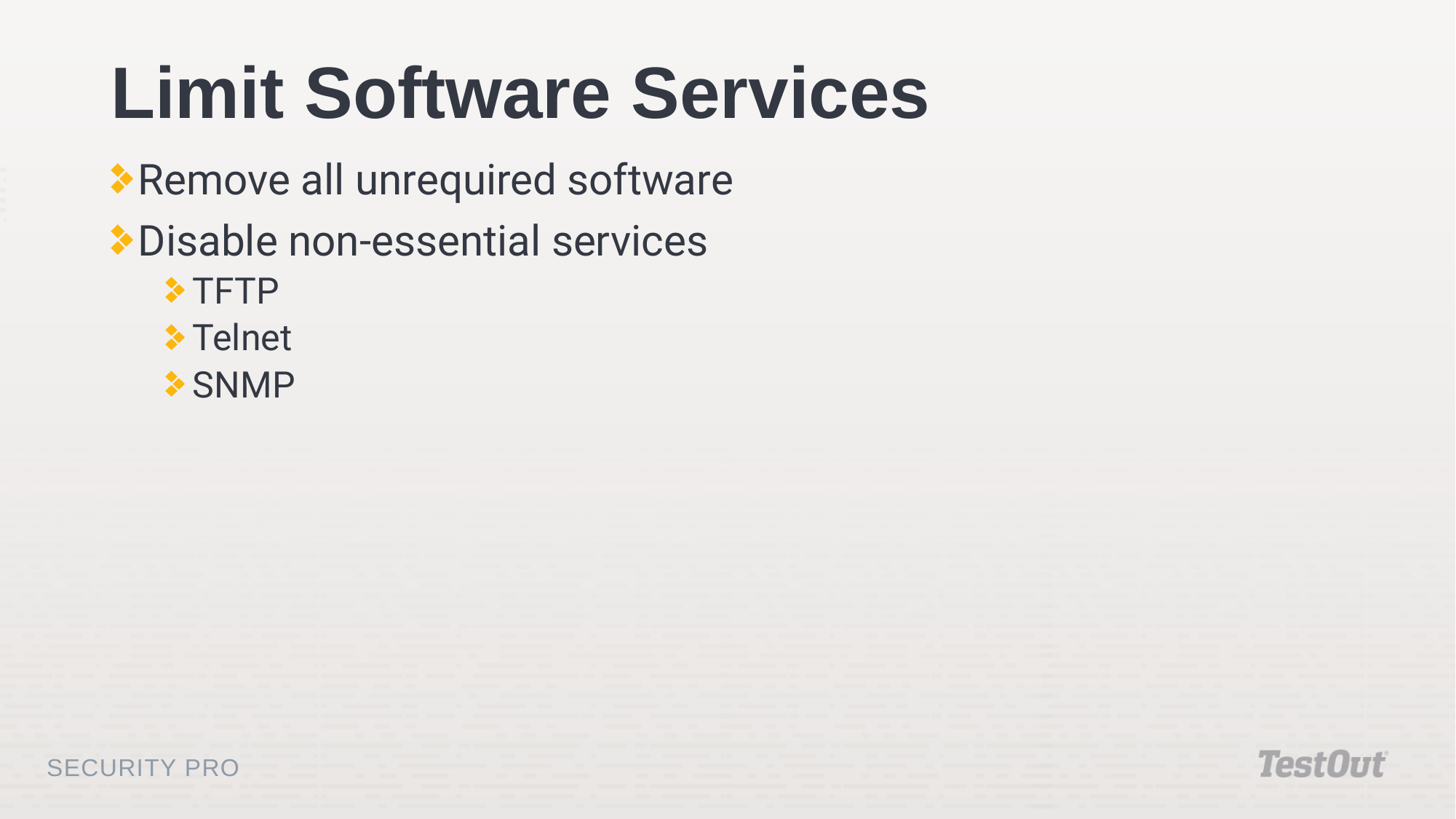

# Limit Software Services
Remove all unrequired software
Disable non-essential services
TFTP
Telnet
SNMP
Security Pro